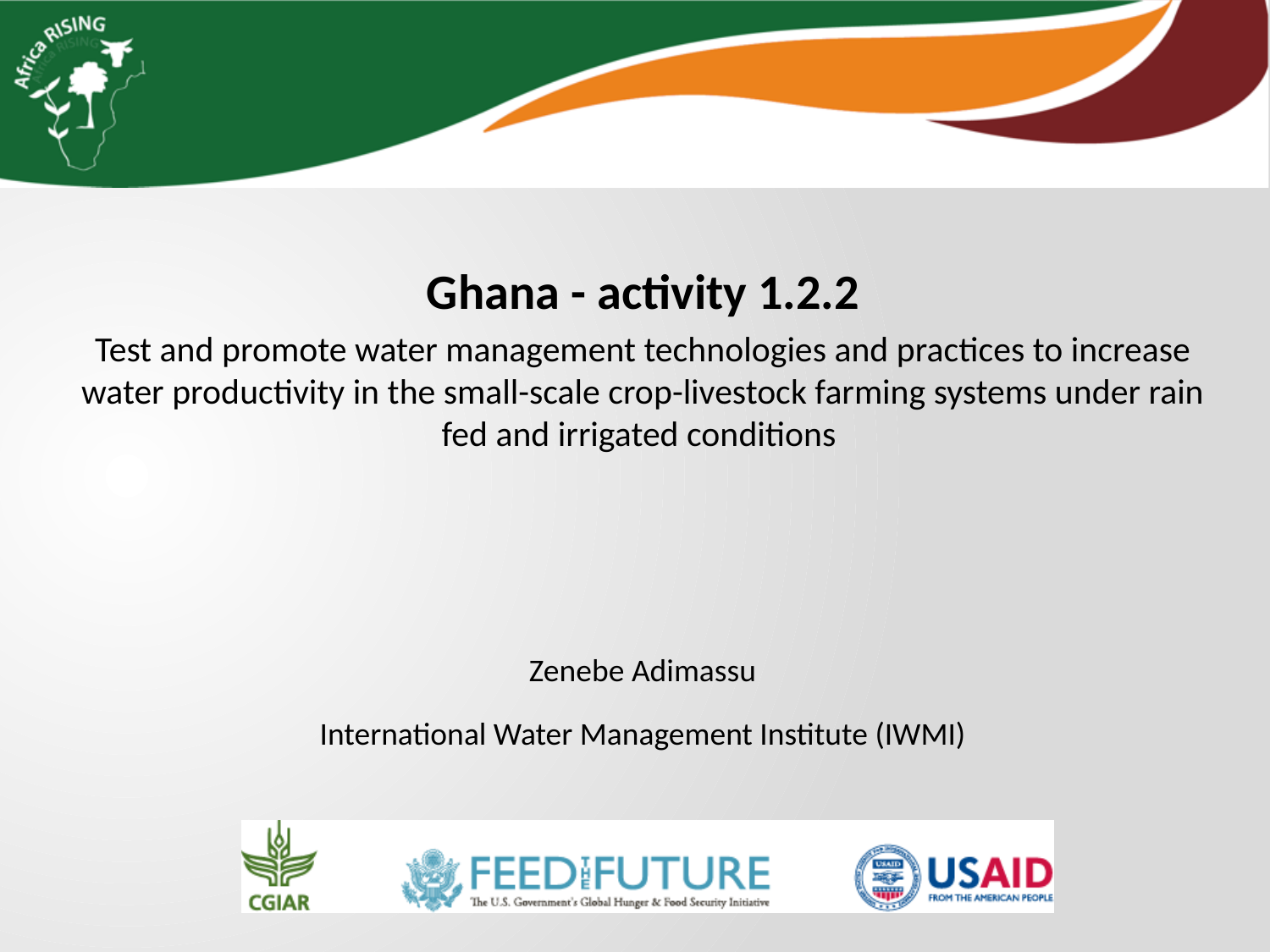

Ghana - activity 1.2.2
Test and promote water management technologies and practices to increase water productivity in the small-scale crop-livestock farming systems under rain fed and irrigated conditions
Zenebe Adimassu
International Water Management Institute (IWMI)